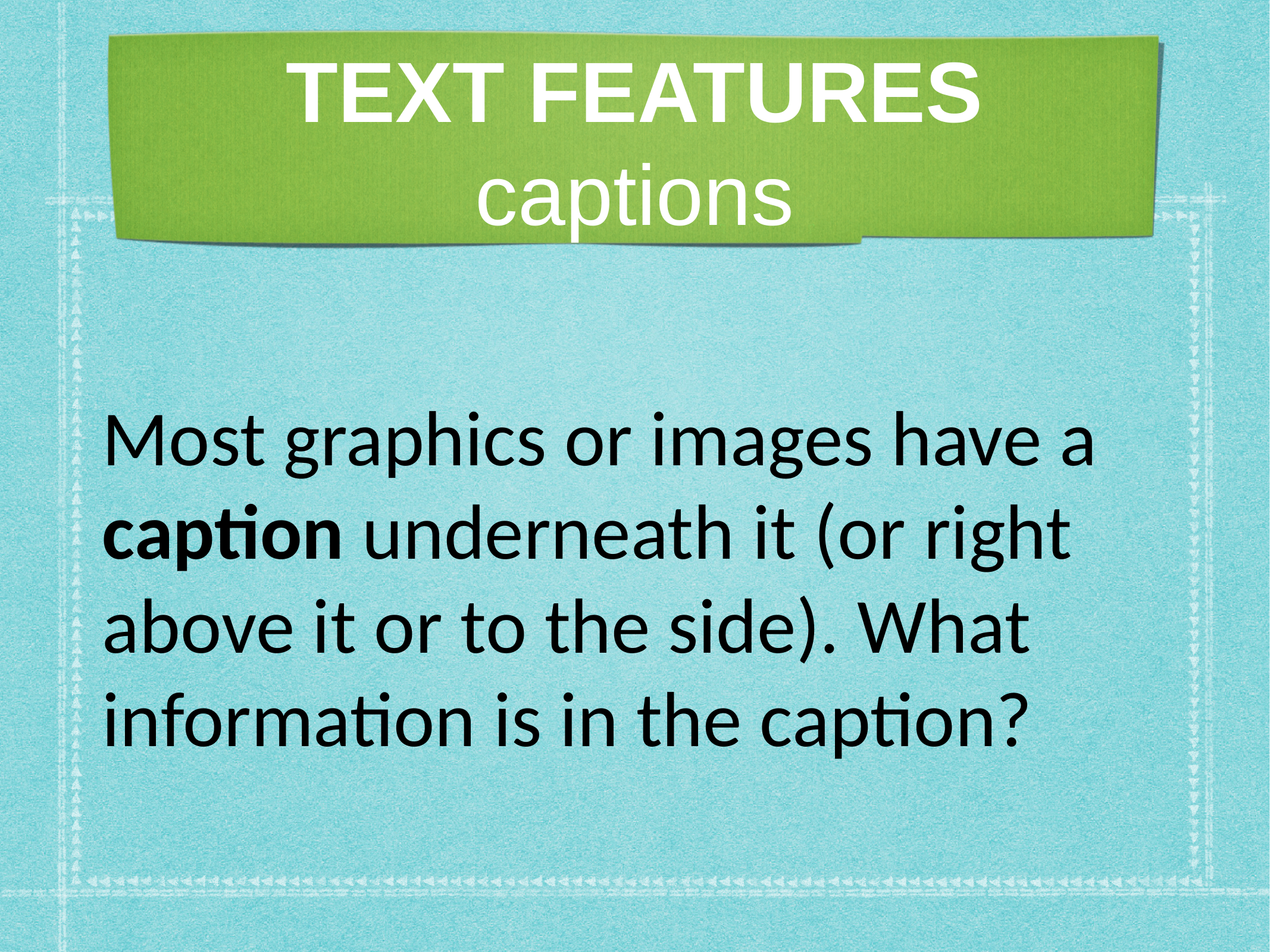

# TEXT FEATURES
captions
Most graphics or images have a caption underneath it (or right above it or to the side). What information is in the caption?